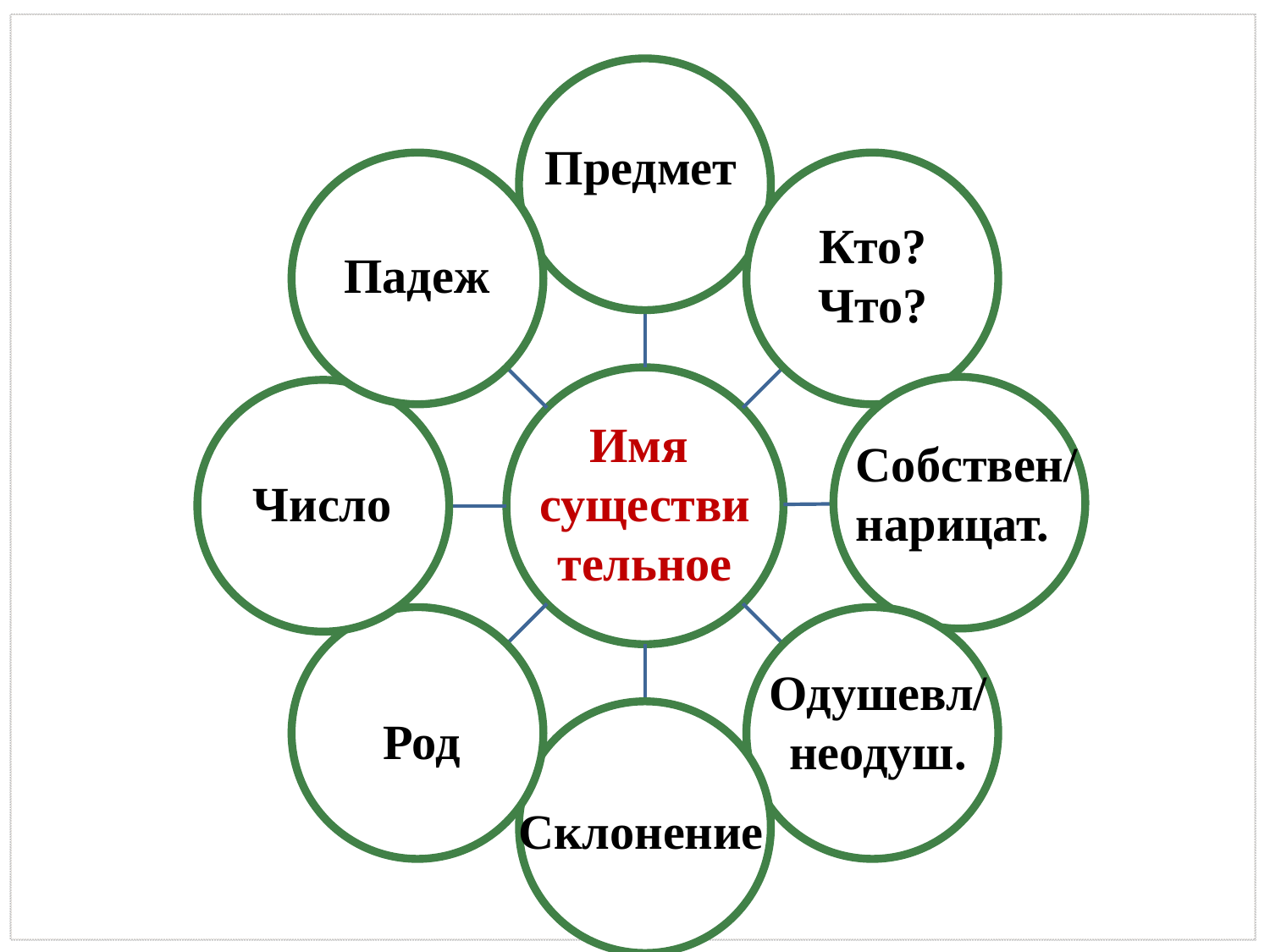

Предмет
Кто?
Что?
Падеж
Имя
существительное
Собствен/
нарицат.
Число
Одушевл/
неодуш.
Род
Склонение